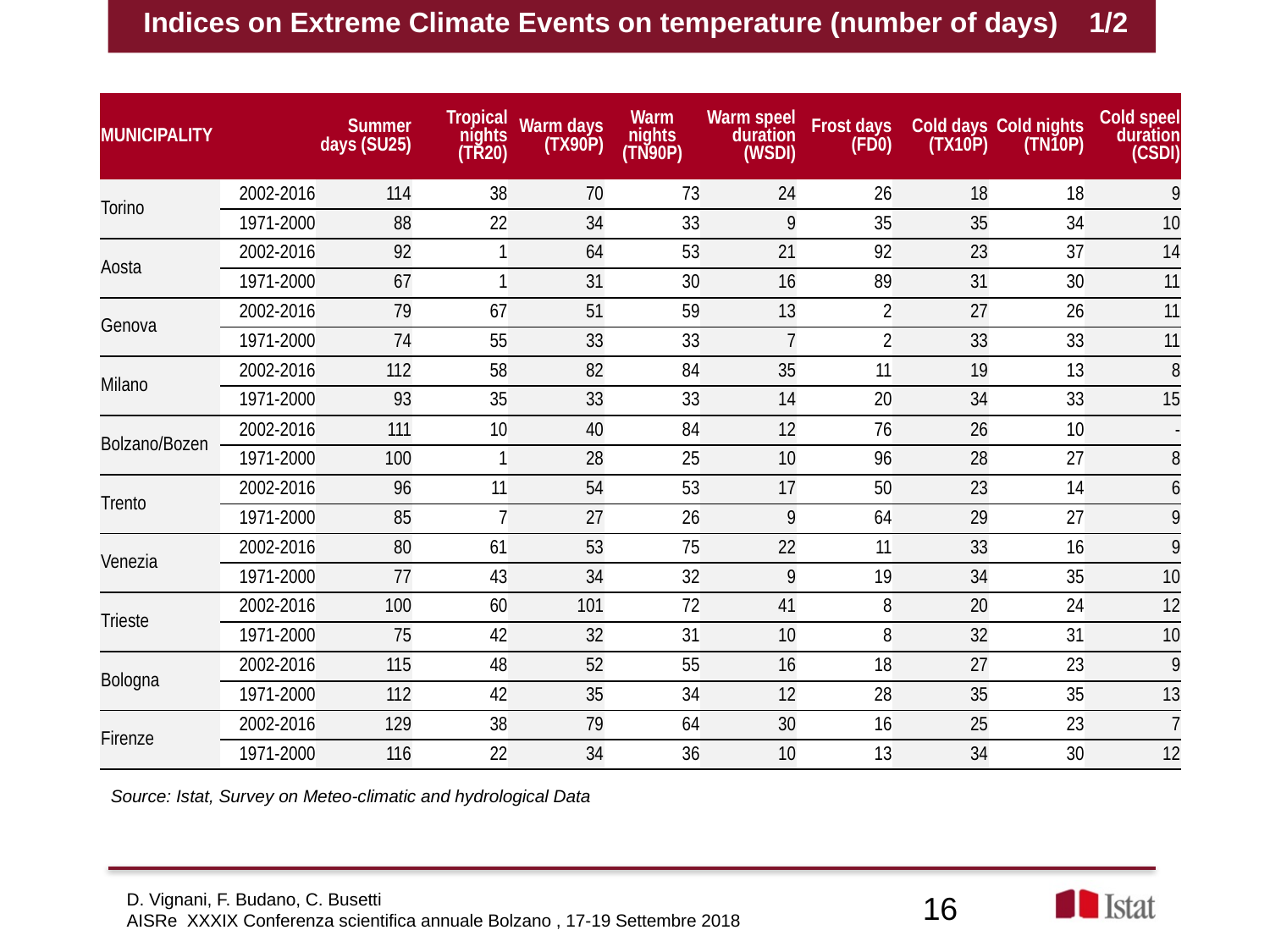

Indices on Extreme Climate Events on temperature (number of days)    1/2
| MUNICIPALITY |  | Summer days (SU25) | Tropical nights (TR20) | Warm days (TX90P) | Warm nights (TN90P) | Warm speel duration (WSDI) | Frost days (FD0) | Cold days (TX10P) | Cold nights (TN10P) | Cold speel duration (CSDI) |
| --- | --- | --- | --- | --- | --- | --- | --- | --- | --- | --- |
| Torino | 2002-2016 | 114 | 38 | 70 | 73 | 24 | 26 | 18 | 18 | 9 |
|  | 1971-2000 | 88 | 22 | 34 | 33 | 9 | 35 | 35 | 34 | 10 |
| Aosta | 2002-2016 | 92 | 1 | 64 | 53 | 21 | 92 | 23 | 37 | 14 |
|  | 1971-2000 | 67 | 1 | 31 | 30 | 16 | 89 | 31 | 30 | 11 |
| Genova | 2002-2016 | 79 | 67 | 51 | 59 | 13 | 2 | 27 | 26 | 11 |
|  | 1971-2000 | 74 | 55 | 33 | 33 | 7 | 2 | 33 | 33 | 11 |
| Milano | 2002-2016 | 112 | 58 | 82 | 84 | 35 | 11 | 19 | 13 | 8 |
|  | 1971-2000 | 93 | 35 | 33 | 33 | 14 | 20 | 34 | 33 | 15 |
| Bolzano/Bozen | 2002-2016 | 111 | 10 | 40 | 84 | 12 | 76 | 26 | 10 | - |
|  | 1971-2000 | 100 | 1 | 28 | 25 | 10 | 96 | 28 | 27 | 8 |
| Trento | 2002-2016 | 96 | 11 | 54 | 53 | 17 | 50 | 23 | 14 | 6 |
|  | 1971-2000 | 85 | 7 | 27 | 26 | 9 | 64 | 29 | 27 | 9 |
| Venezia | 2002-2016 | 80 | 61 | 53 | 75 | 22 | 11 | 33 | 16 | 9 |
|  | 1971-2000 | 77 | 43 | 34 | 32 | 9 | 19 | 34 | 35 | 10 |
| Trieste | 2002-2016 | 100 | 60 | 101 | 72 | 41 | 8 | 20 | 24 | 12 |
|  | 1971-2000 | 75 | 42 | 32 | 31 | 10 | 8 | 32 | 31 | 10 |
| Bologna | 2002-2016 | 115 | 48 | 52 | 55 | 16 | 18 | 27 | 23 | 9 |
|  | 1971-2000 | 112 | 42 | 35 | 34 | 12 | 28 | 35 | 35 | 13 |
| Firenze | 2002-2016 | 129 | 38 | 79 | 64 | 30 | 16 | 25 | 23 | 7 |
|  | 1971-2000 | 116 | 22 | 34 | 36 | 10 | 13 | 34 | 30 | 12 |
Source: Istat, Survey on Meteo-climatic and hydrological Data
D. Vignani, F. Budano, C. Busetti
AISRe  XXXIX Conferenza scientifica annuale Bolzano , 17-19 Settembre 2018
16